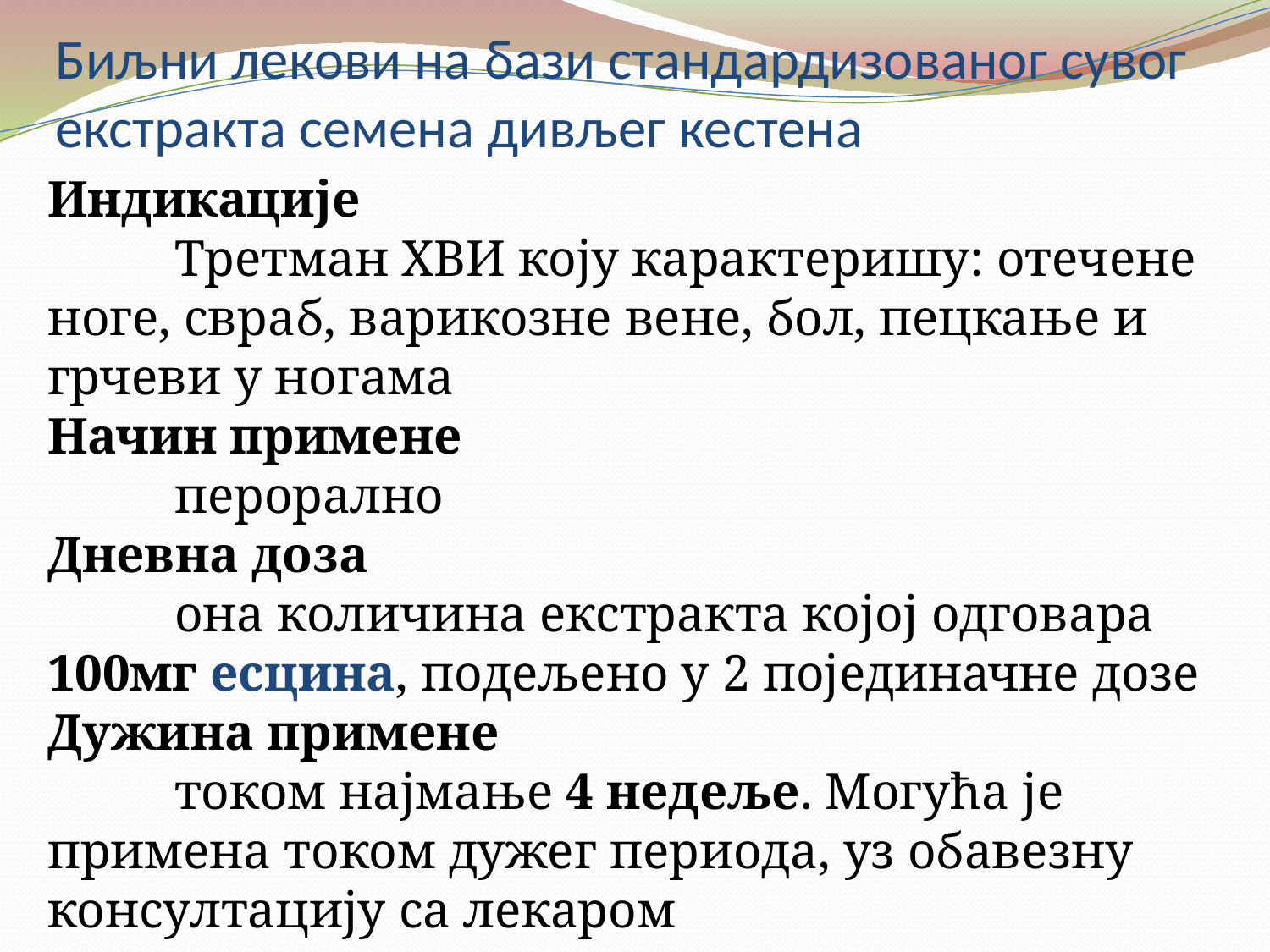

# Биљни лекови на бази стандардизованог сувог екстракта семена дивљег кестена
Индикације
	Третман ХВИ коју карактеришу: отечене ноге, свраб, варикозне вене, бол, пецкање и грчеви у ногама
Начин примене
	перорално
Дневна доза
	она количина екстракта којој одговара 100мг есцина, подељено у 2 појединачне дозе
Дужина примене
	током најмање 4 недеље. Могућа је примена током дужег периода, уз обавезну консултацију са лекаром